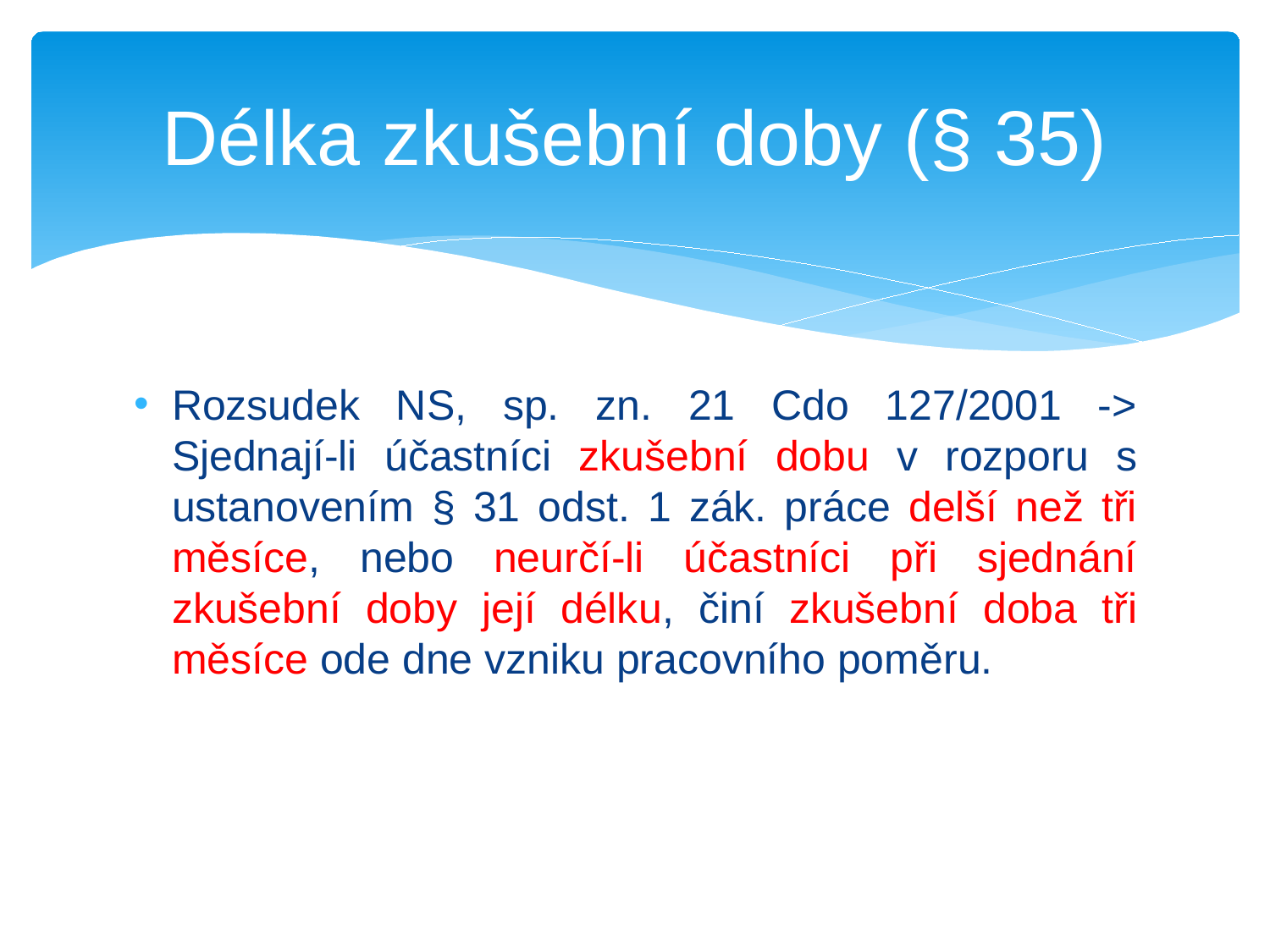

# Délka zkušební doby (§ 35)
Rozsudek NS, sp. zn. 21 Cdo 127/2001 -> Sjednají-li účastníci zkušební dobu v rozporu s ustanovením § 31 odst. 1 zák. práce delší než tři měsíce, nebo neurčí-li účastníci při sjednání zkušební doby její délku, činí zkušební doba tři měsíce ode dne vzniku pracovního poměru.